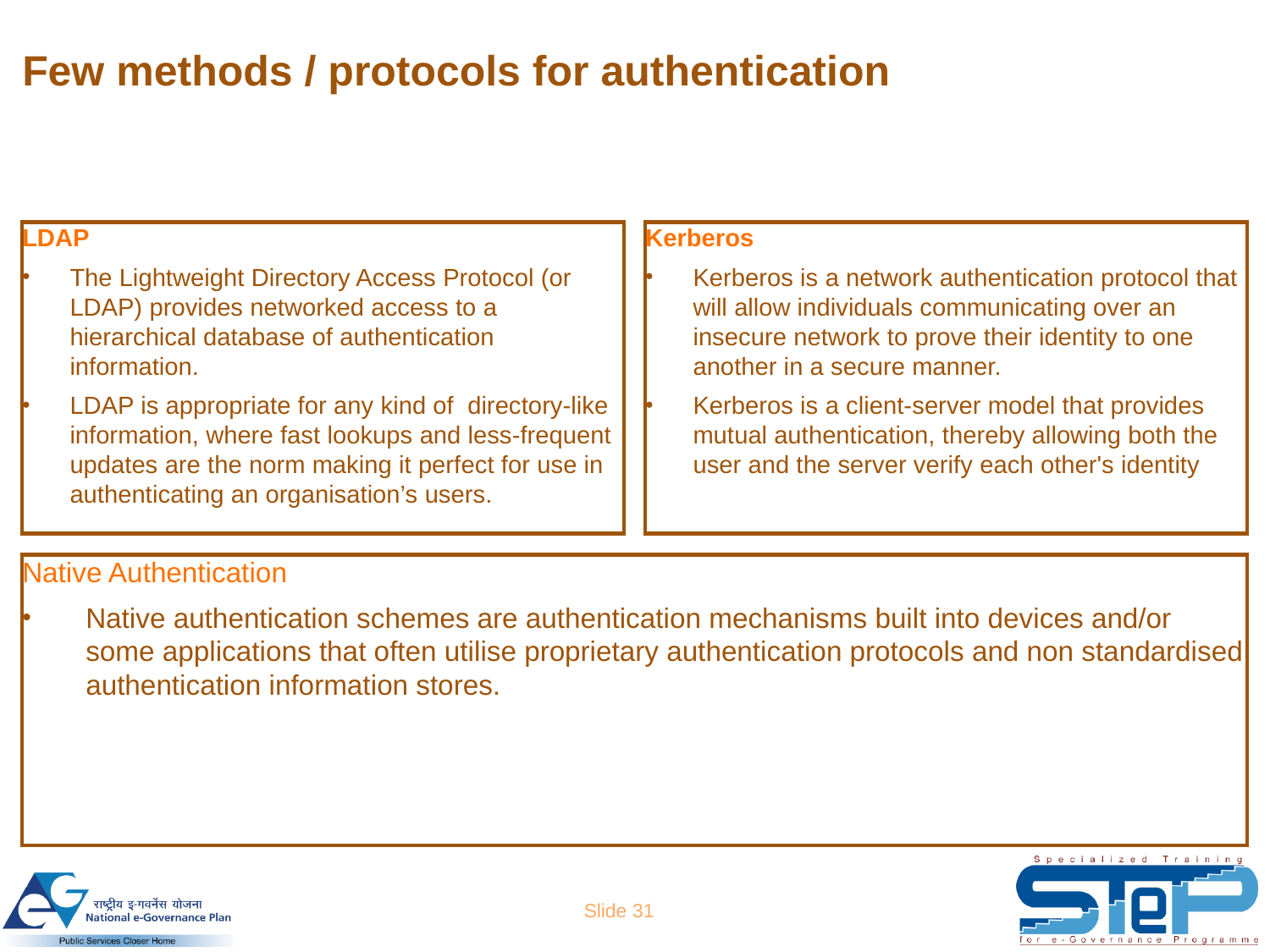

# Few methods / protocols for authentication
LDAP
The Lightweight Directory Access Protocol (or LDAP) provides networked access to a hierarchical database of authentication information.
LDAP is appropriate for any kind of  directory-like information, where fast lookups and less-frequent updates are the norm making it perfect for use in authenticating an organisation’s users.

Kerberos
Kerberos is a network authentication protocol that will allow individuals communicating over an insecure network to prove their identity to one another in a secure manner.
Kerberos is a client-server model that provides mutual authentication, thereby allowing both the user and the server verify each other's identity
Native Authentication
Native authentication schemes are authentication mechanisms built into devices and/or some applications that often utilise proprietary authentication protocols and non standardised authentication information stores.